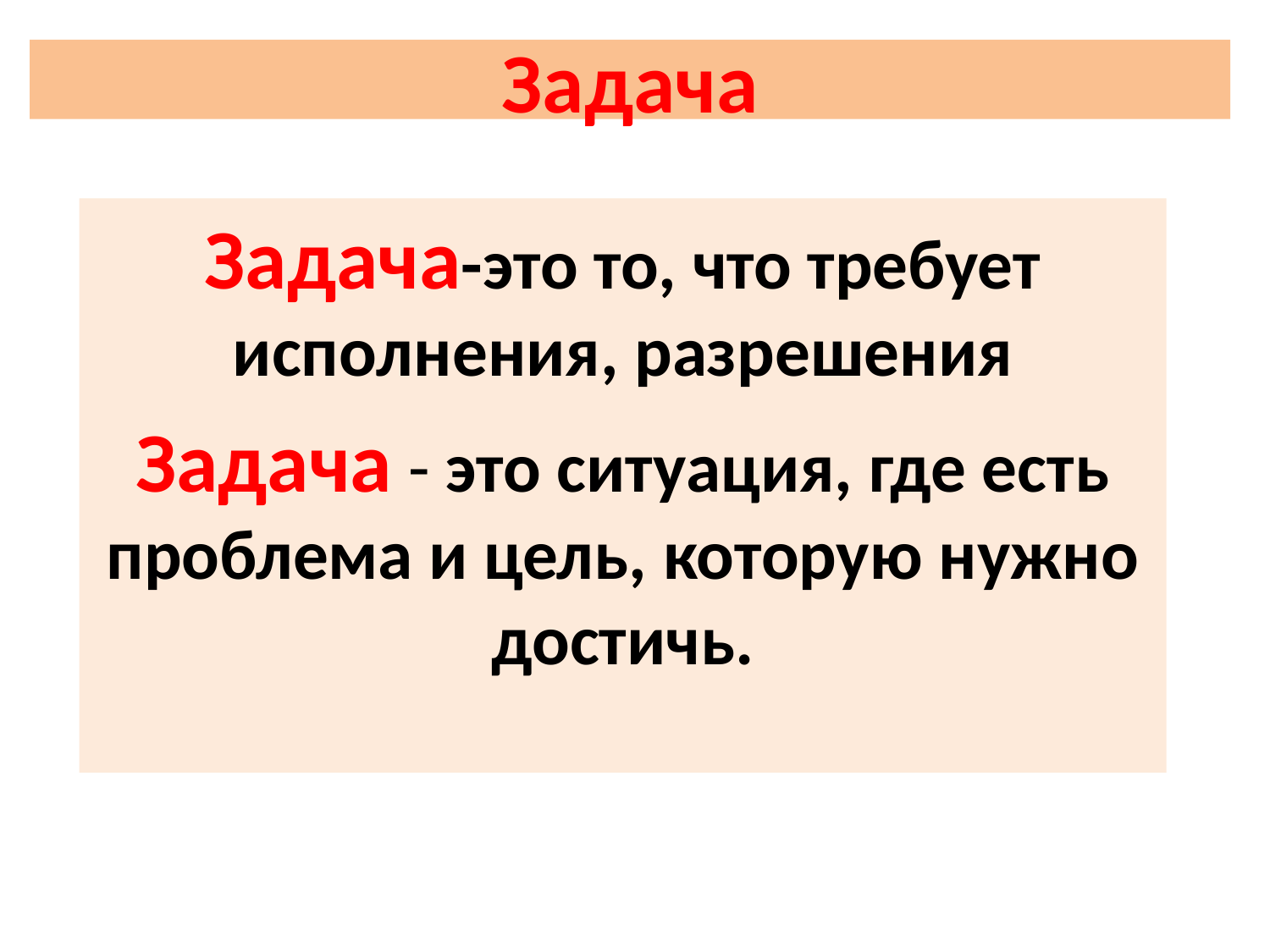

# Задача
Задача-это то, что требует исполнения, разрешения
Задача - это ситуация, где есть проблема и цель, которую нужно достичь.